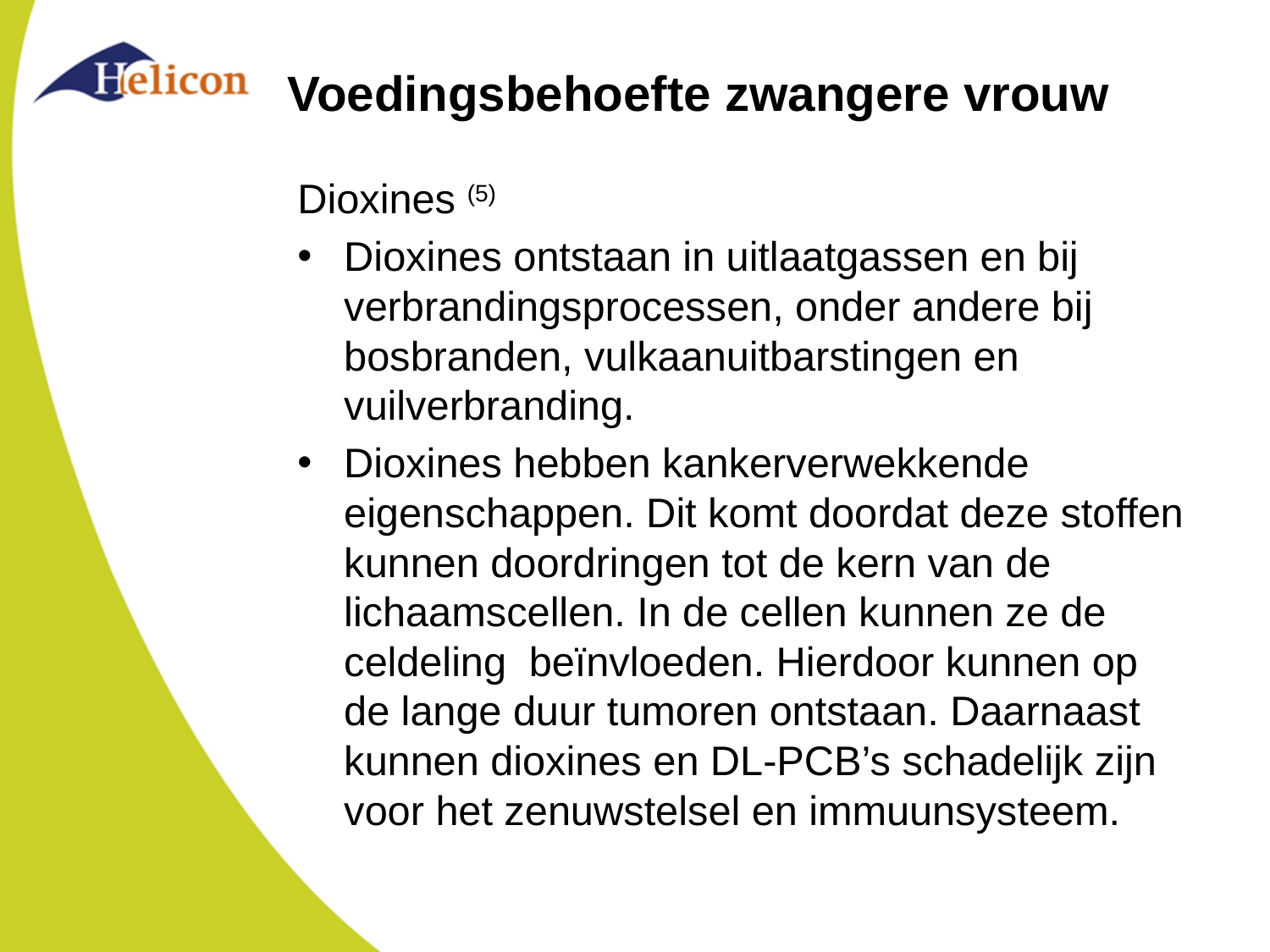

# Voedingsbehoefte zwangere vrouw
Dioxines (5)
Dioxines ontstaan in uitlaatgassen en bij verbrandingsprocessen, onder andere bij bosbranden, vulkaanuitbarstingen en vuilverbranding.
Dioxines hebben kankerverwekkende eigenschappen. Dit komt doordat deze stoffen kunnen doordringen tot de kern van de lichaamscellen. In de cellen kunnen ze de celdeling  beïnvloeden. Hierdoor kunnen op de lange duur tumoren ontstaan. Daarnaast kunnen dioxines en DL-PCB’s schadelijk zijn voor het zenuwstelsel en immuunsysteem.